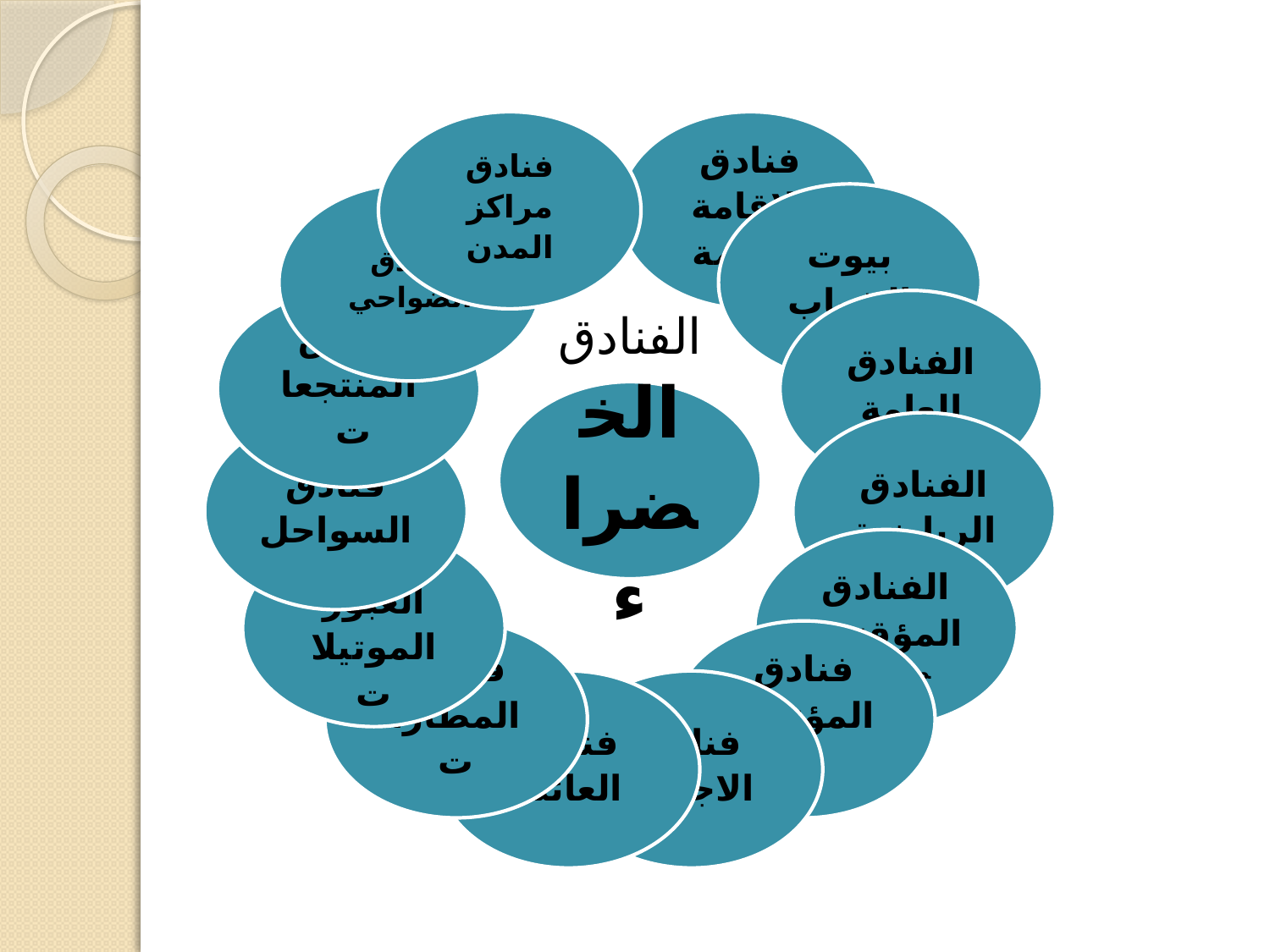

الفنادق الخضراء
فنادق مراكز المدن
فنادق الضواحي
فنادق المنتجعات
فنادق السواحل
الفنادق العامة